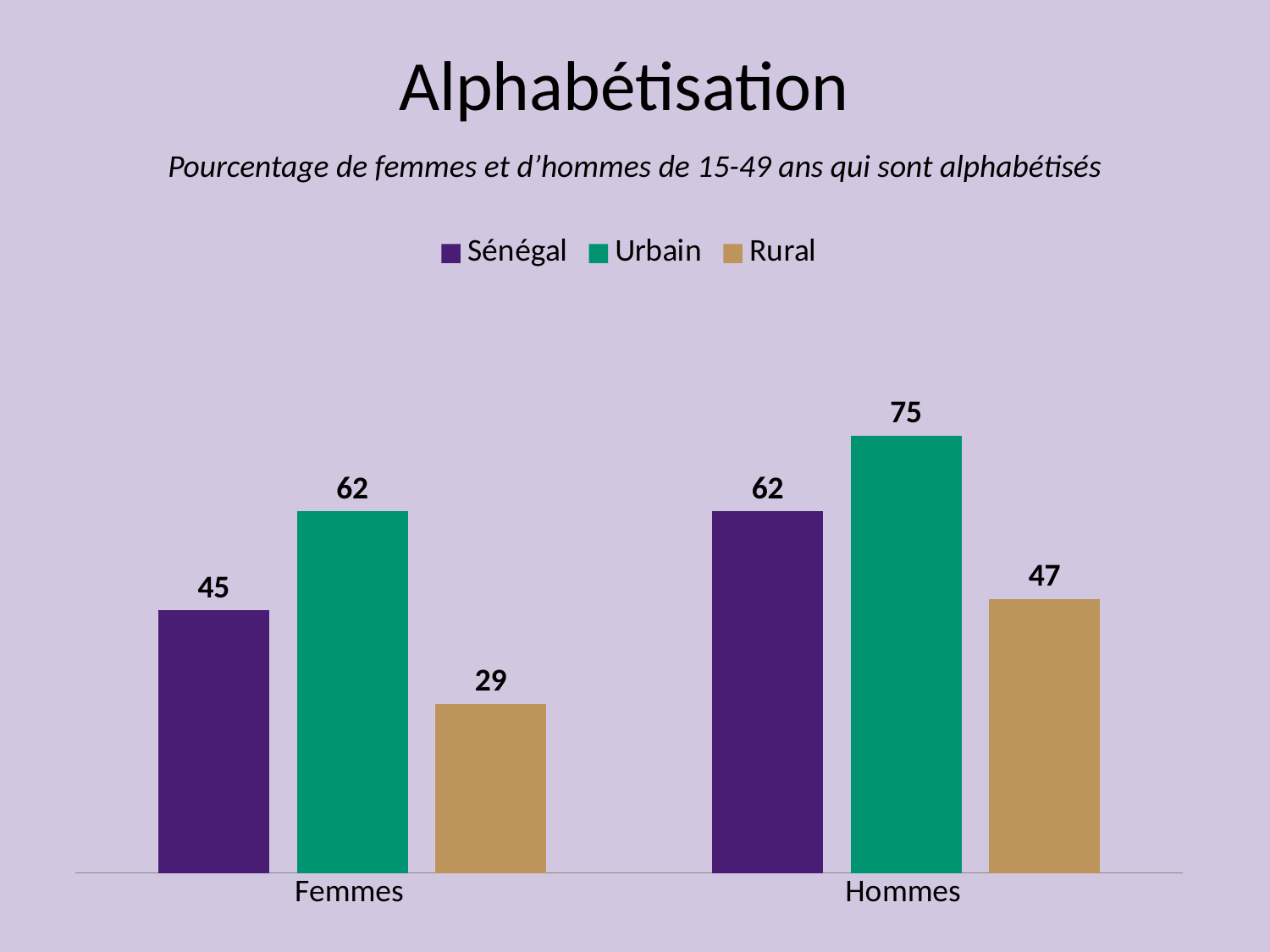

# Alphabétisation
Pourcentage de femmes et d’hommes de 15-49 ans qui sont alphabétisés

### Chart

| Category | Sénégal | Urbain | Rural |
|---|---|---|---|
| Femmes  | 45.0 | 62.0 | 29.0 |
| Hommes  | 62.0 | 75.0 | 47.0 |